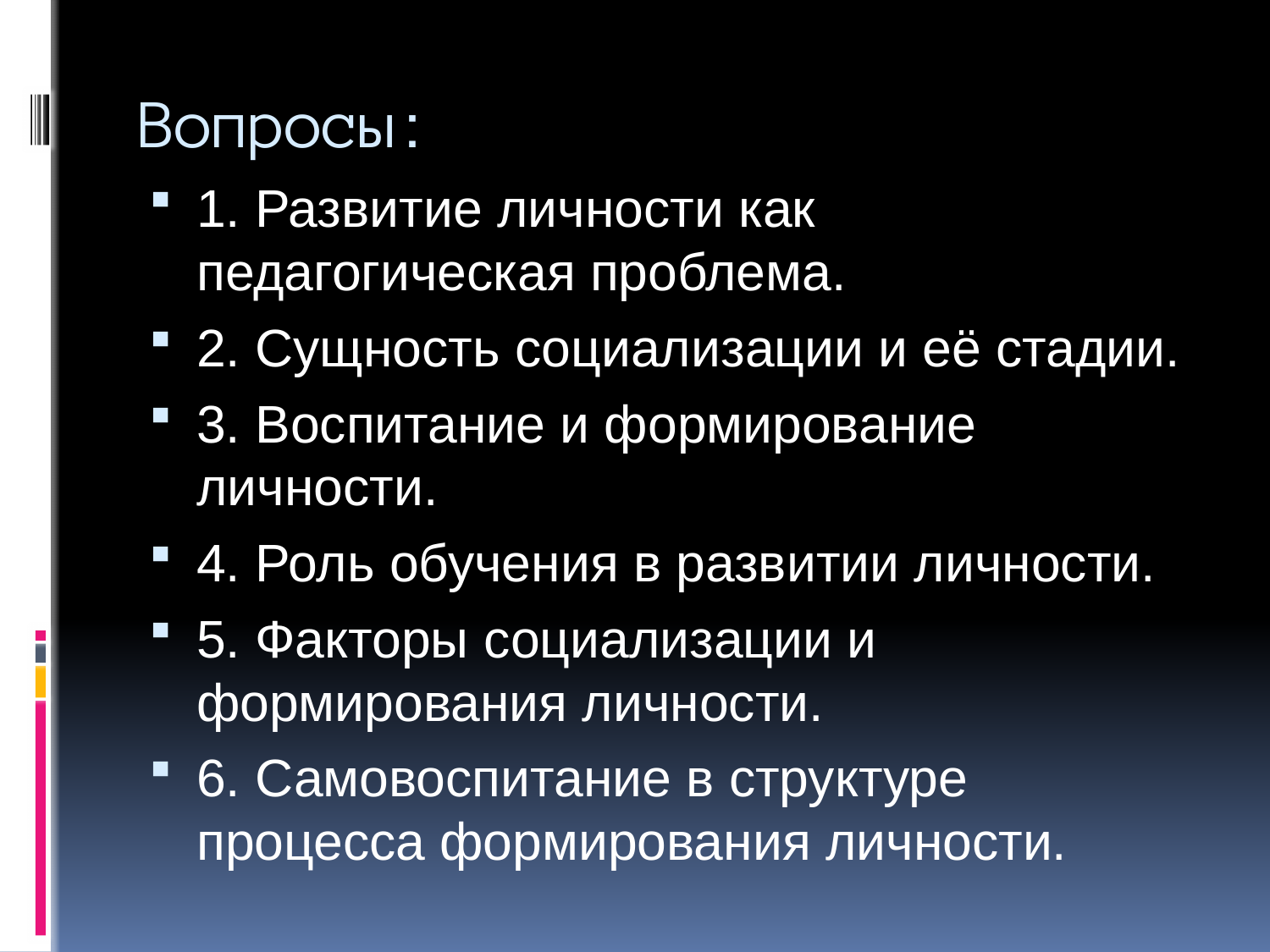

# Вопросы:
1. Развитие личности как педагогическая проблема.
2. Сущность социализации и её стадии.
3. Воспитание и формирование личности.
4. Роль обучения в развитии личности.
5. Факторы социализации и формирования личности.
6. Самовоспитание в структуре процесса формирования личности.